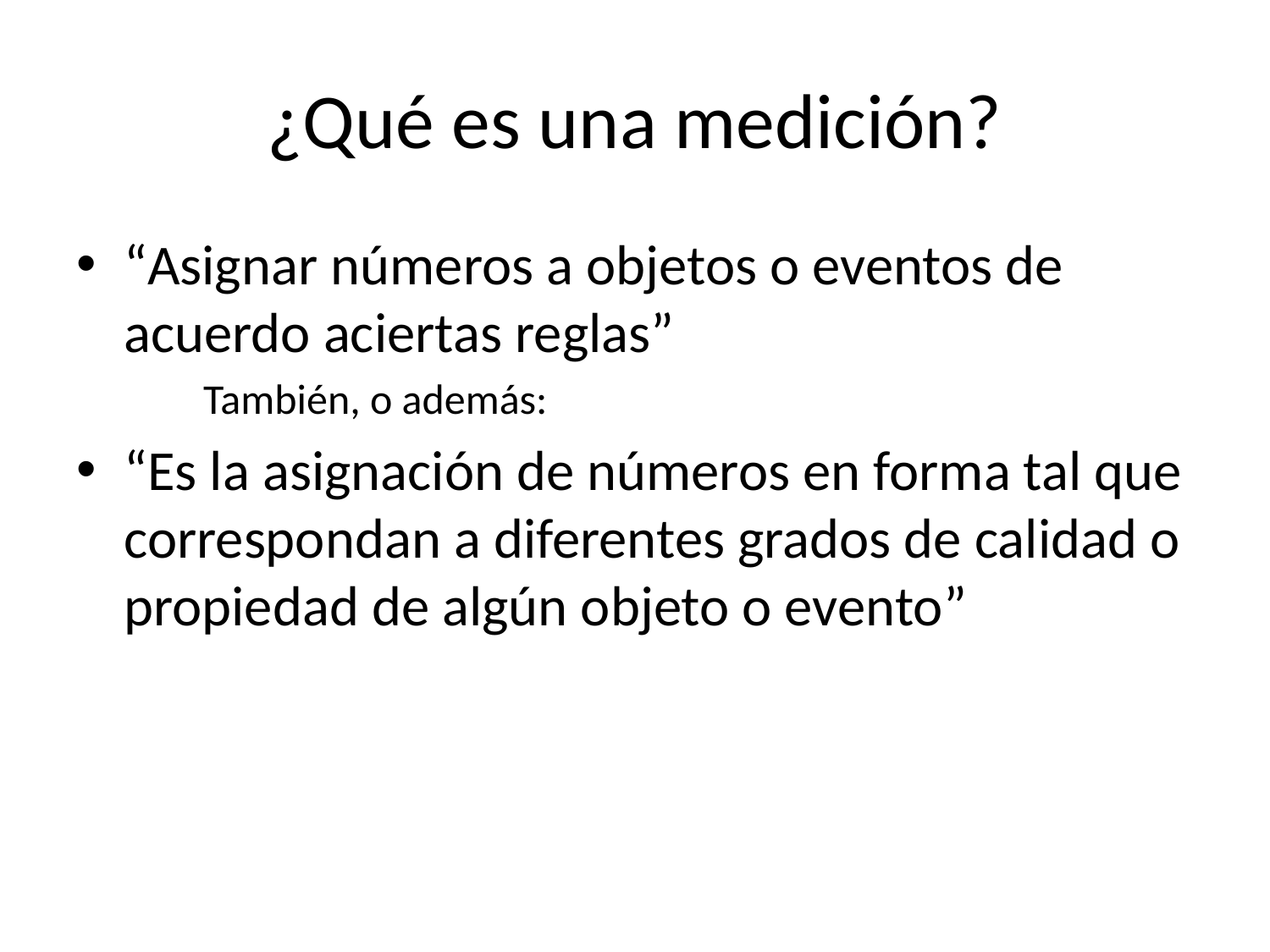

# ¿Qué es una medición?
“Asignar números a objetos o eventos de acuerdo aciertas reglas”
También, o además:
“Es la asignación de números en forma tal que correspondan a diferentes grados de calidad o propiedad de algún objeto o evento”